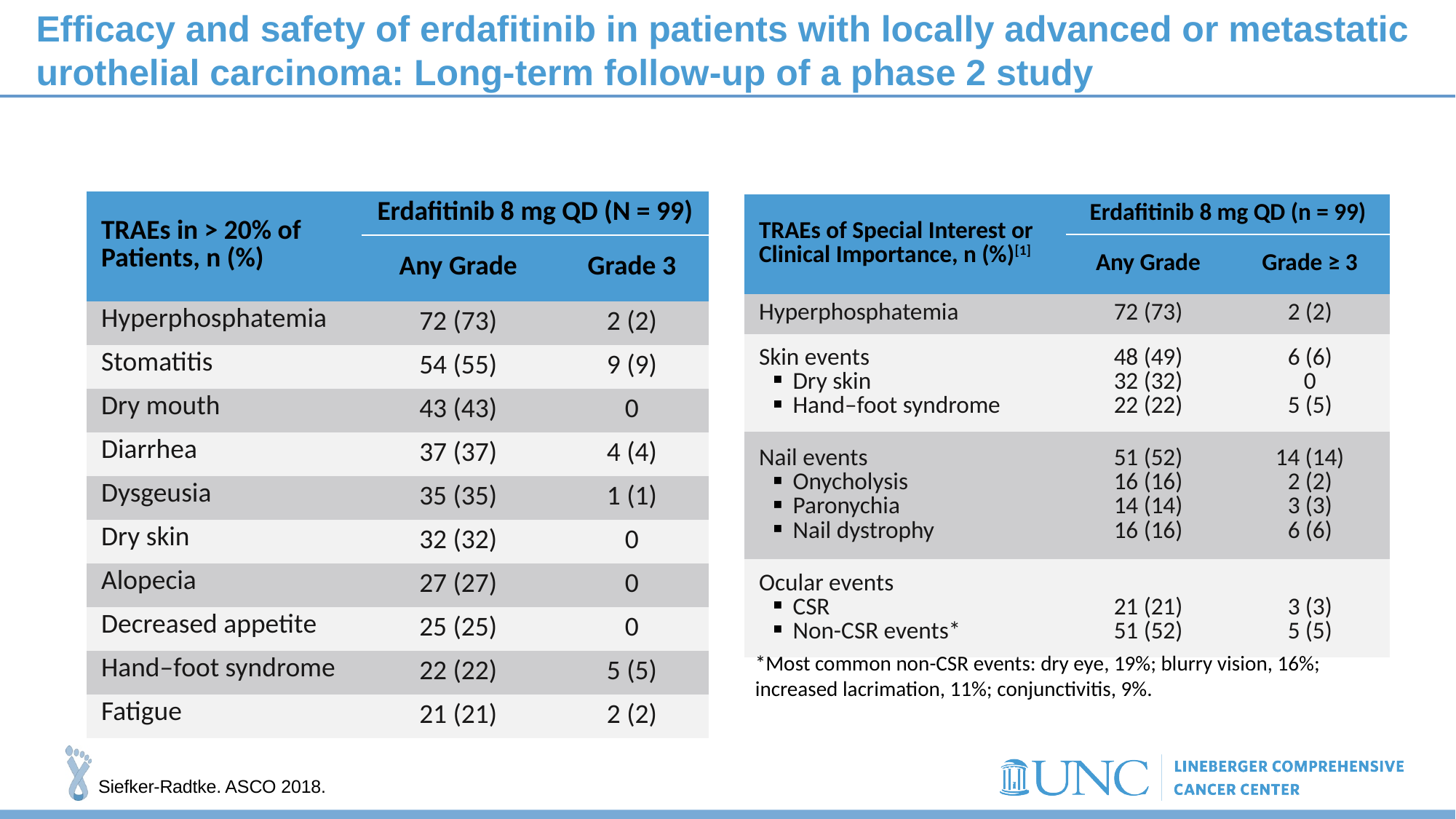

# Efficacy and safety of erdafitinib in patients with locally advanced or metastatic urothelial carcinoma: Long-term follow-up of a phase 2 study
| TRAEs in > 20% of Patients, n (%) | Erdafitinib 8 mg QD (N = 99) |  |
| --- | --- | --- |
|  | Any Grade | Grade 3 |
| Hyperphosphatemia | 72 (73) | 2 (2) |
| Stomatitis | 54 (55) | 9 (9) |
| Dry mouth | 43 (43) | 0 |
| Diarrhea | 37 (37) | 4 (4) |
| Dysgeusia | 35 (35) | 1 (1) |
| Dry skin | 32 (32) | 0 |
| Alopecia | 27 (27) | 0 |
| Decreased appetite | 25 (25) | 0 |
| Hand–foot syndrome | 22 (22) | 5 (5) |
| Fatigue | 21 (21) | 2 (2) |
| TRAEs of Special Interest or Clinical Importance, n (%)[1] | Erdafitinib 8 mg QD (n = 99) |  |
| --- | --- | --- |
|  | Any Grade | Grade ≥ 3 |
| Hyperphosphatemia | 72 (73) | 2 (2) |
| Skin events Dry skin Hand–foot syndrome | 48 (49) 32 (32) 22 (22) | 6 (6) 0 5 (5) |
| Nail events Onycholysis Paronychia Nail dystrophy | 51 (52) 16 (16) 14 (14) 16 (16) | 14 (14) 2 (2) 3 (3) 6 (6) |
| Ocular events CSR Non-CSR events\* | 21 (21) 51 (52) | 3 (3) 5 (5) |
*Most common non-CSR events: dry eye, 19%; blurry vision, 16%; increased lacrimation, 11%; conjunctivitis, 9%.
Siefker-Radtke. ASCO 2018.